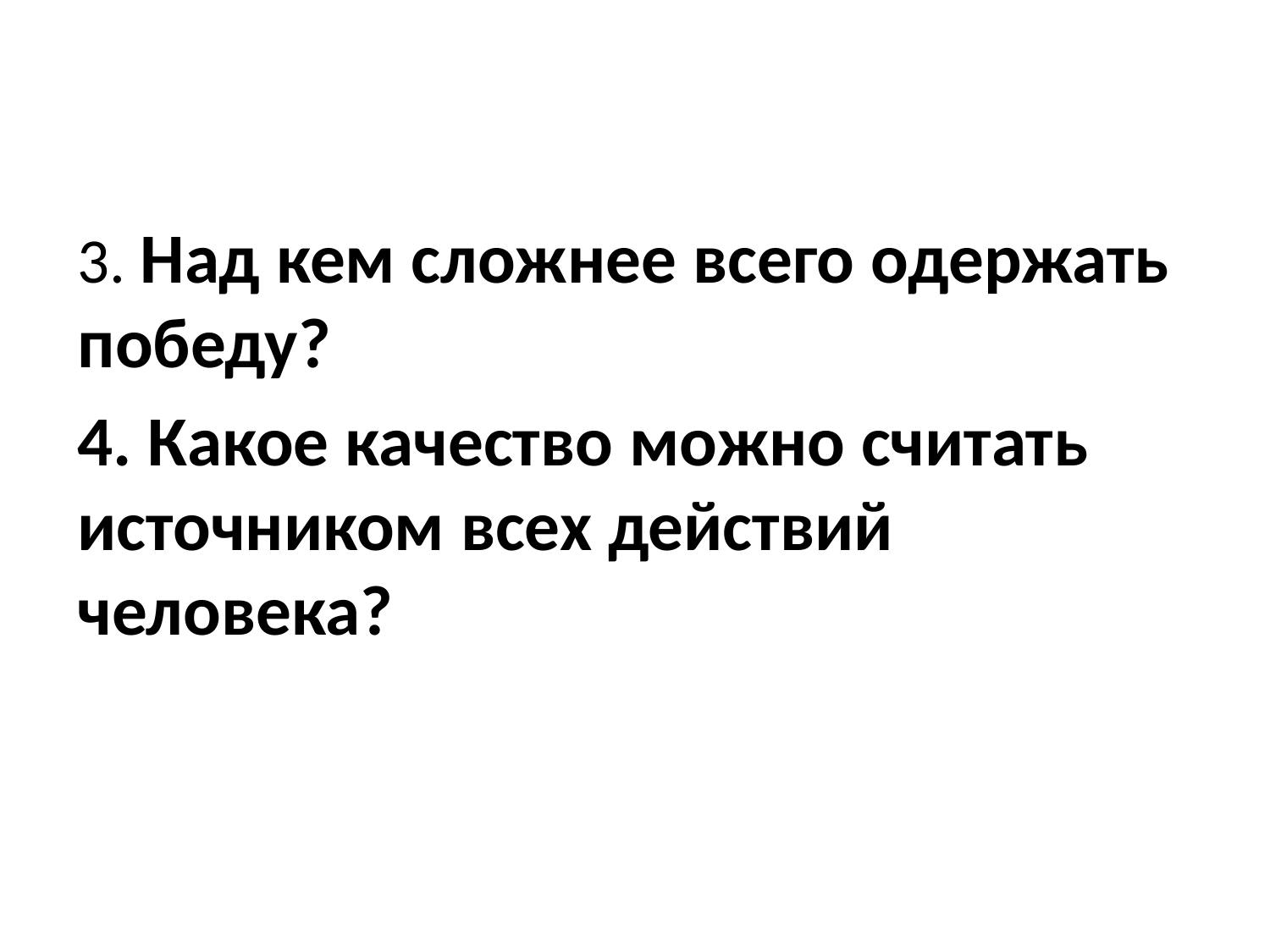

3. Над кем сложнее всего одержать победу?
4. Какое качество можно считать источником всех действий человека?